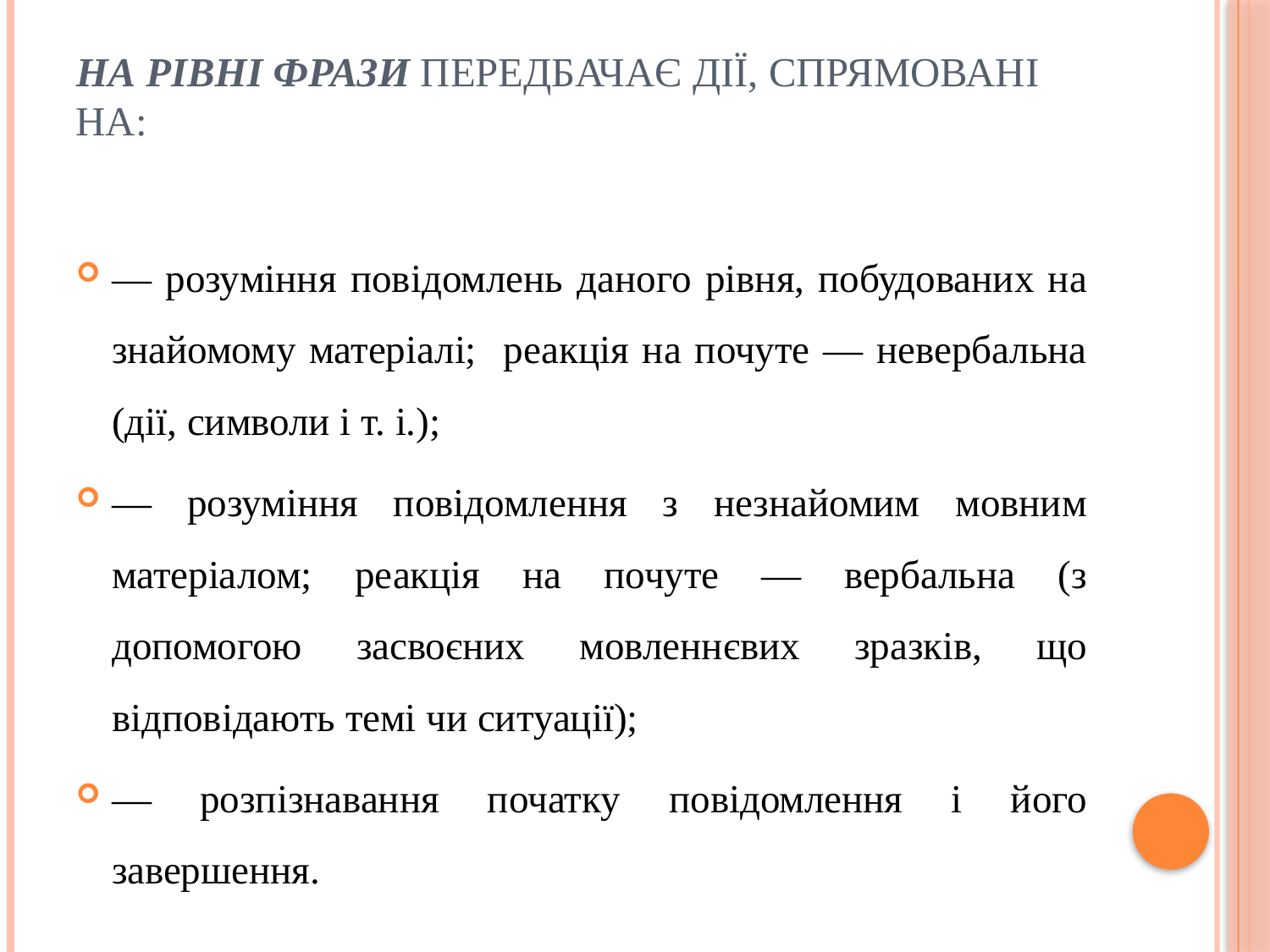

# на рівні фрази передбачає дії, спрямовані на:
— розуміння повідомлень даного рівня, побудованих на знайомому матеріалі;  реакція на почуте — невербальна (дії, символи і т. і.);
— розуміння повідомлення з незнайомим мовним матеріалом; реакція на почуте — вербальна (з допомогою засвоєних мовленнєвих зразків, що відповідають темі чи ситуації);
— розпізнавання початку повідомлення і його завершення.